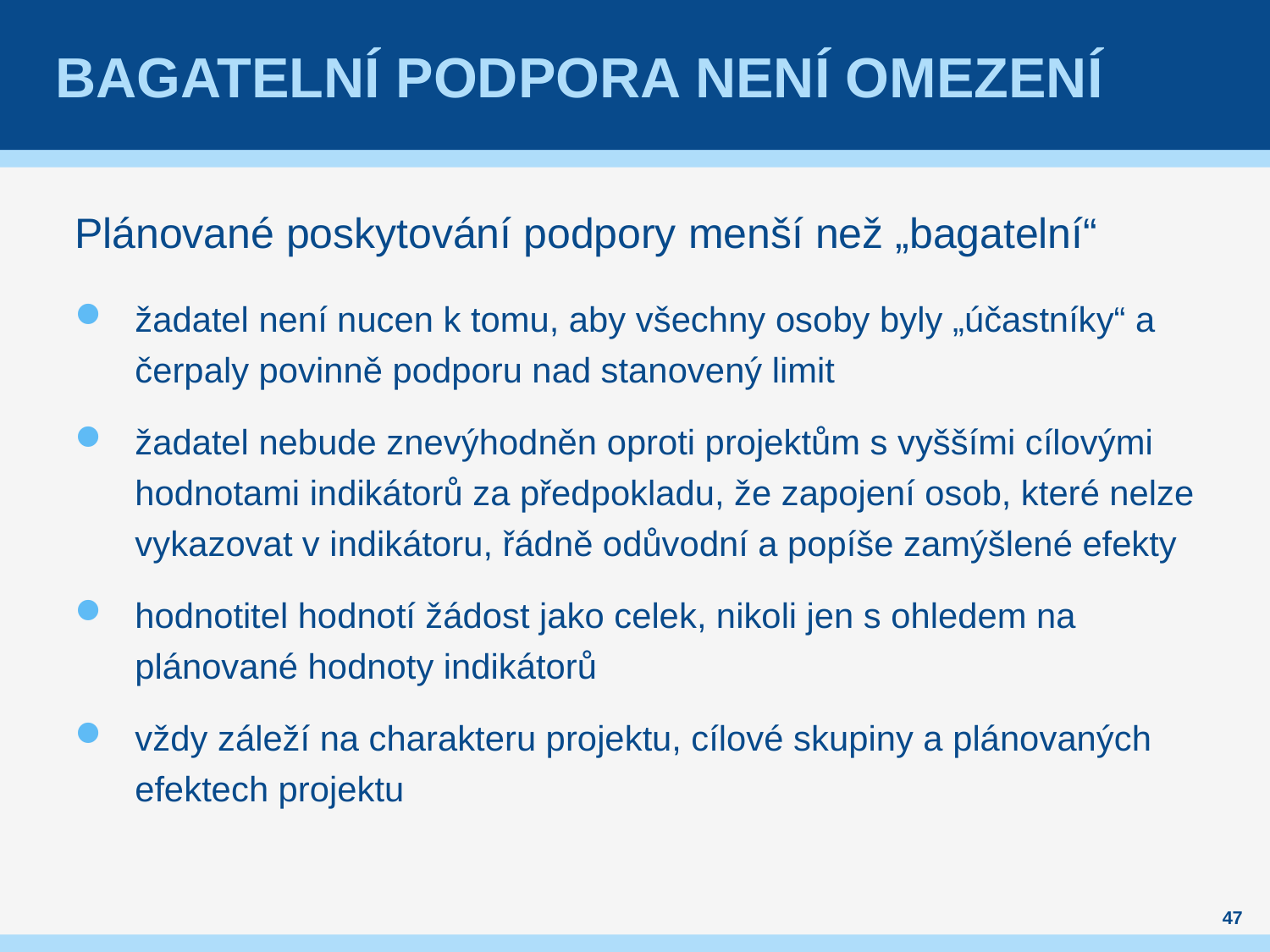

# Bagatelní podpora není omezení
Plánované poskytování podpory menší než „bagatelní“
žadatel není nucen k tomu, aby všechny osoby byly „účastníky“ a čerpaly povinně podporu nad stanovený limit
žadatel nebude znevýhodněn oproti projektům s vyššími cílovými hodnotami indikátorů za předpokladu, že zapojení osob, které nelze vykazovat v indikátoru, řádně odůvodní a popíše zamýšlené efekty
hodnotitel hodnotí žádost jako celek, nikoli jen s ohledem na plánované hodnoty indikátorů
vždy záleží na charakteru projektu, cílové skupiny a plánovaných efektech projektu

47